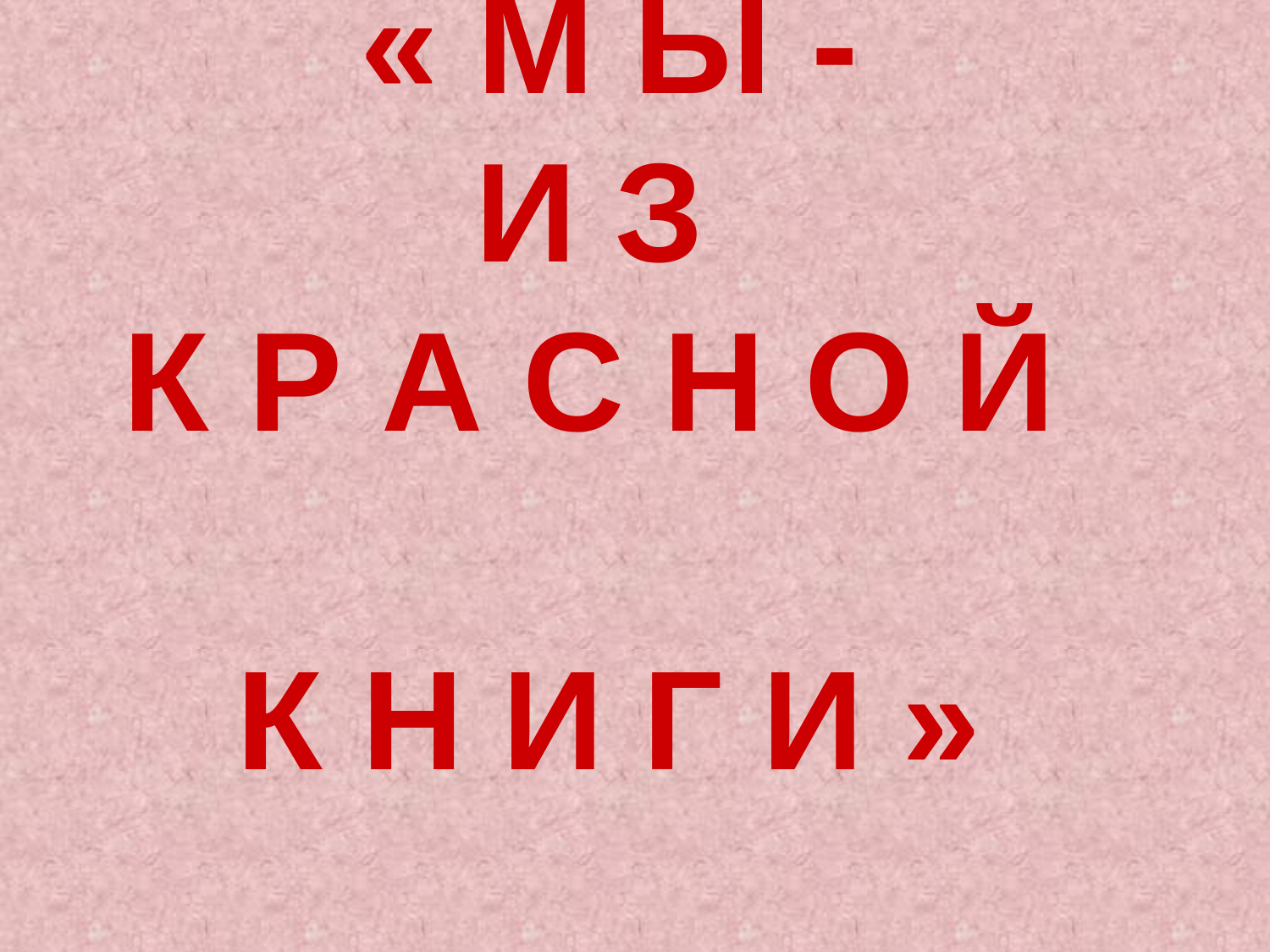

« М Ы -
И З
 К Р А С Н О Й
К Н И Г И »